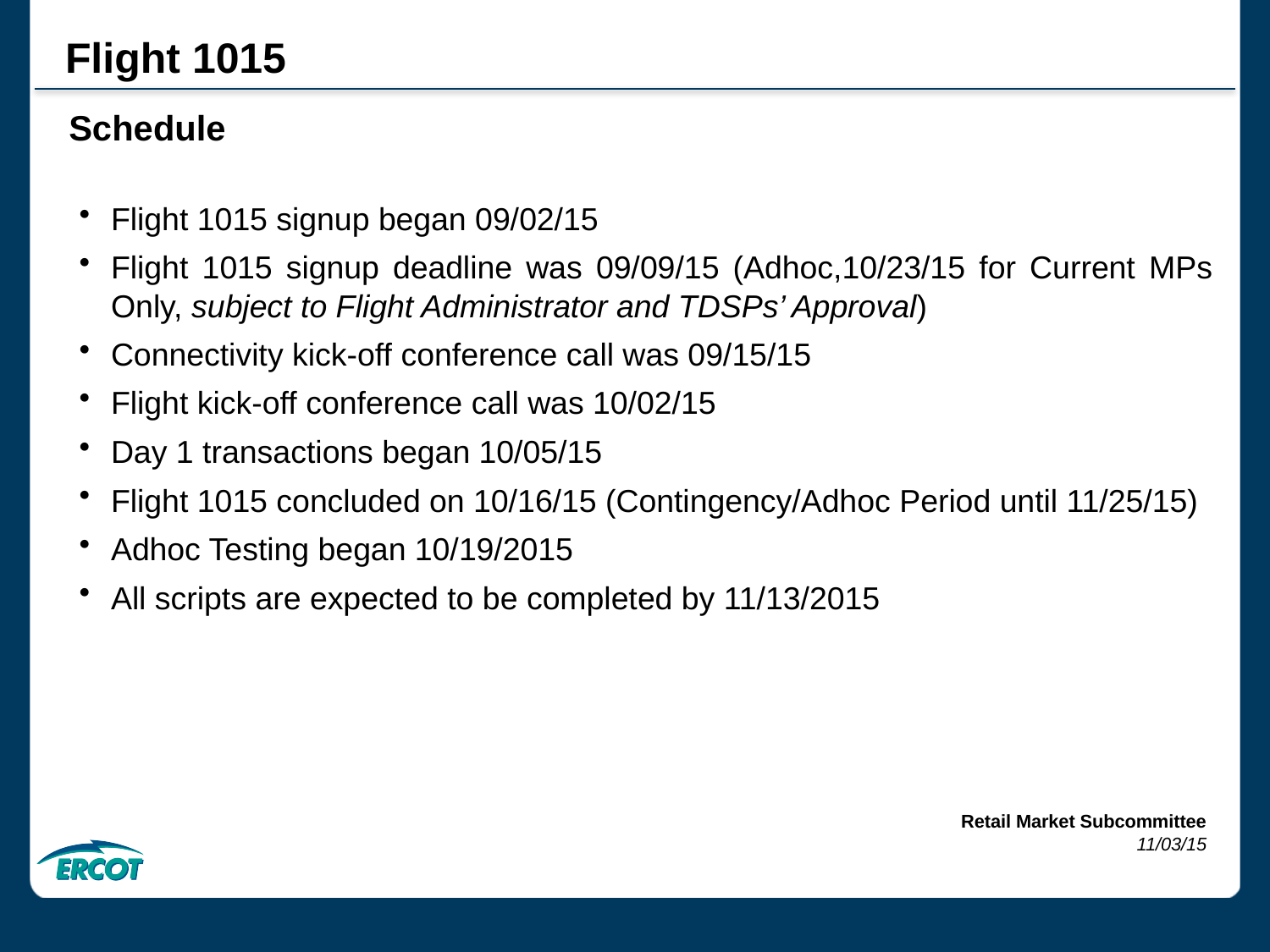

Flight 1015
Schedule

Flight 1015 signup began 09/02/15
Flight 1015 signup deadline was 09/09/15 (Adhoc,10/23/15 for Current MPs Only, subject to Flight Administrator and TDSPs’ Approval)
Connectivity kick-off conference call was 09/15/15
Flight kick-off conference call was 10/02/15
Day 1 transactions began 10/05/15
Flight 1015 concluded on 10/16/15 (Contingency/Adhoc Period until 11/25/15)
Adhoc Testing began 10/19/2015
All scripts are expected to be completed by 11/13/2015

Retail Market Subcommittee
11/03/15